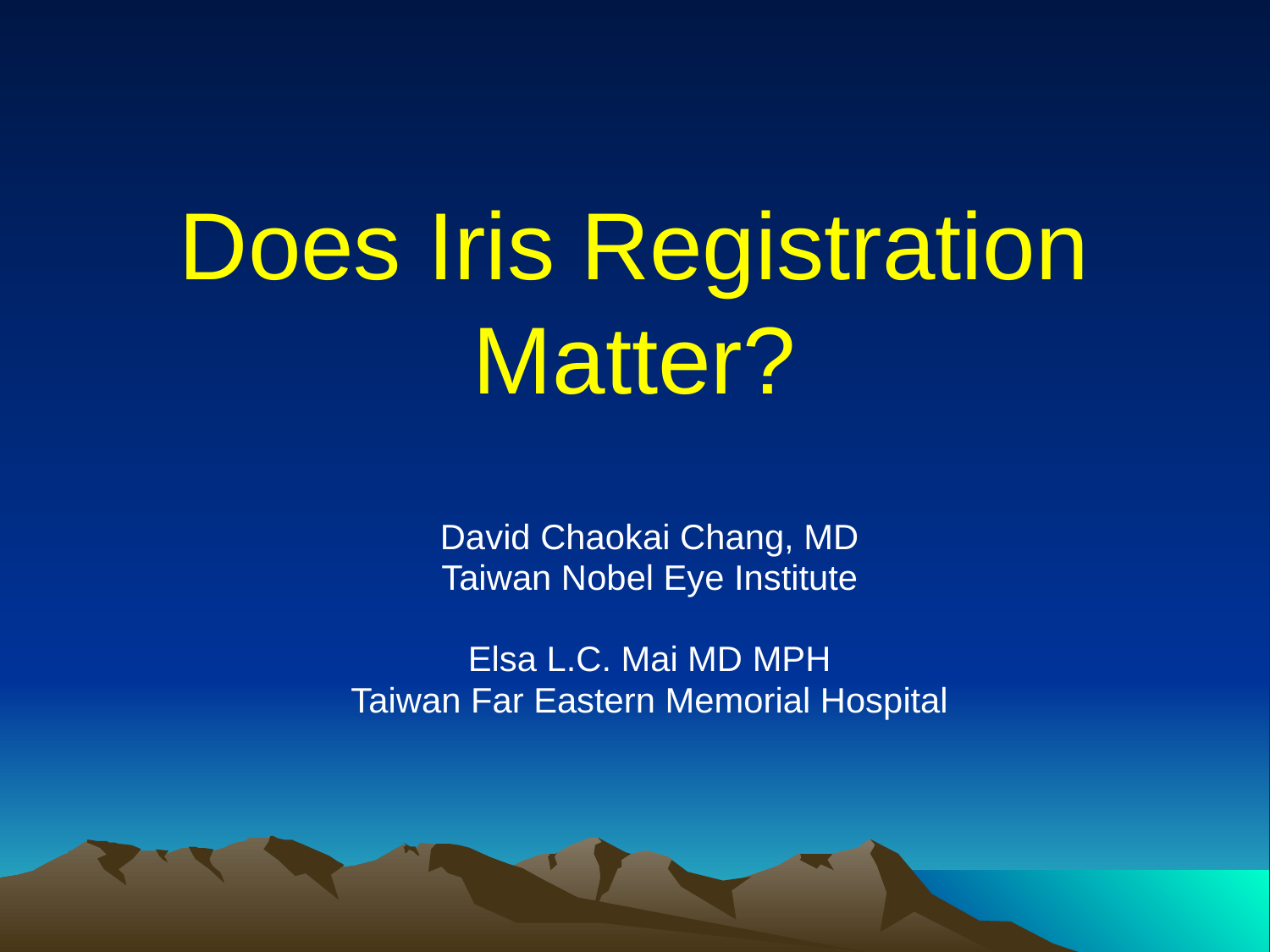

# Does Iris Registration Matter?
David Chaokai Chang, MD
Taiwan Nobel Eye Institute

Elsa L.C. Mai MD MPH
Taiwan Far Eastern Memorial Hospital